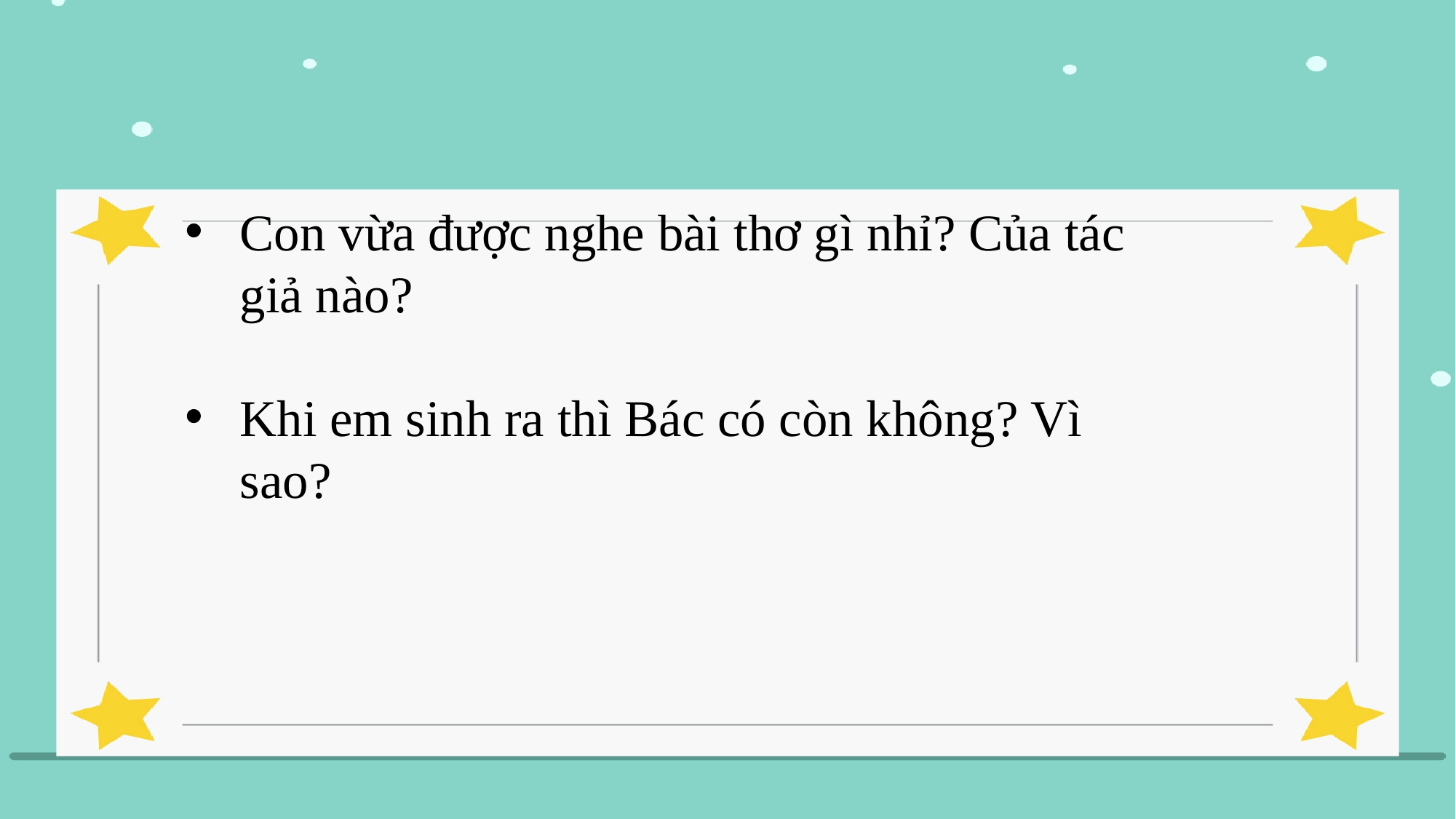

Con vừa được nghe bài thơ gì nhỉ? Của tác giả nào?

Khi em sinh ra thì Bác có còn không? Vì sao?